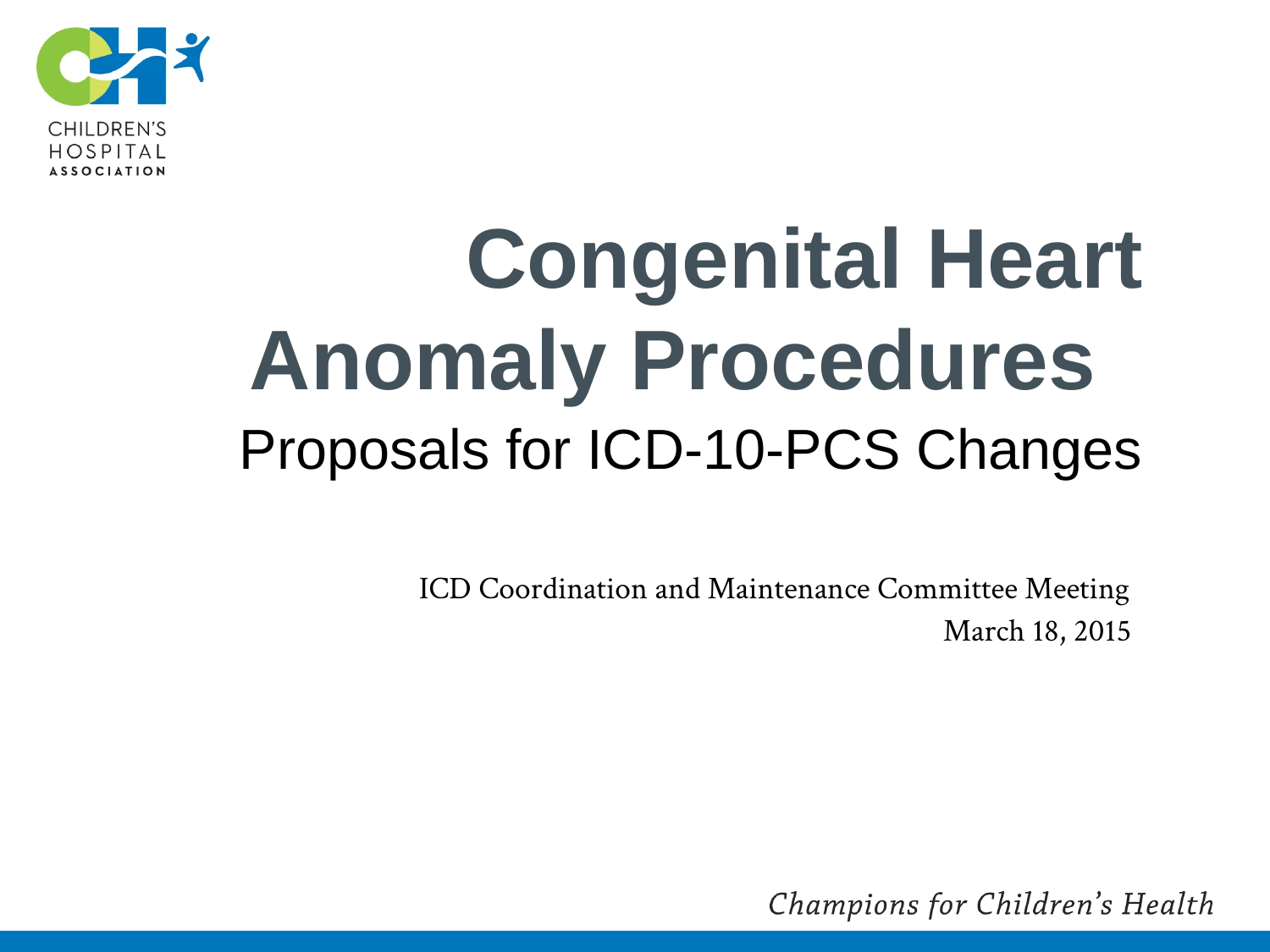

# Congenital Heart Anomaly Procedures
Proposals for ICD-10-PCS Changes
ICD Coordination and Maintenance Committee Meeting
March 18, 2015